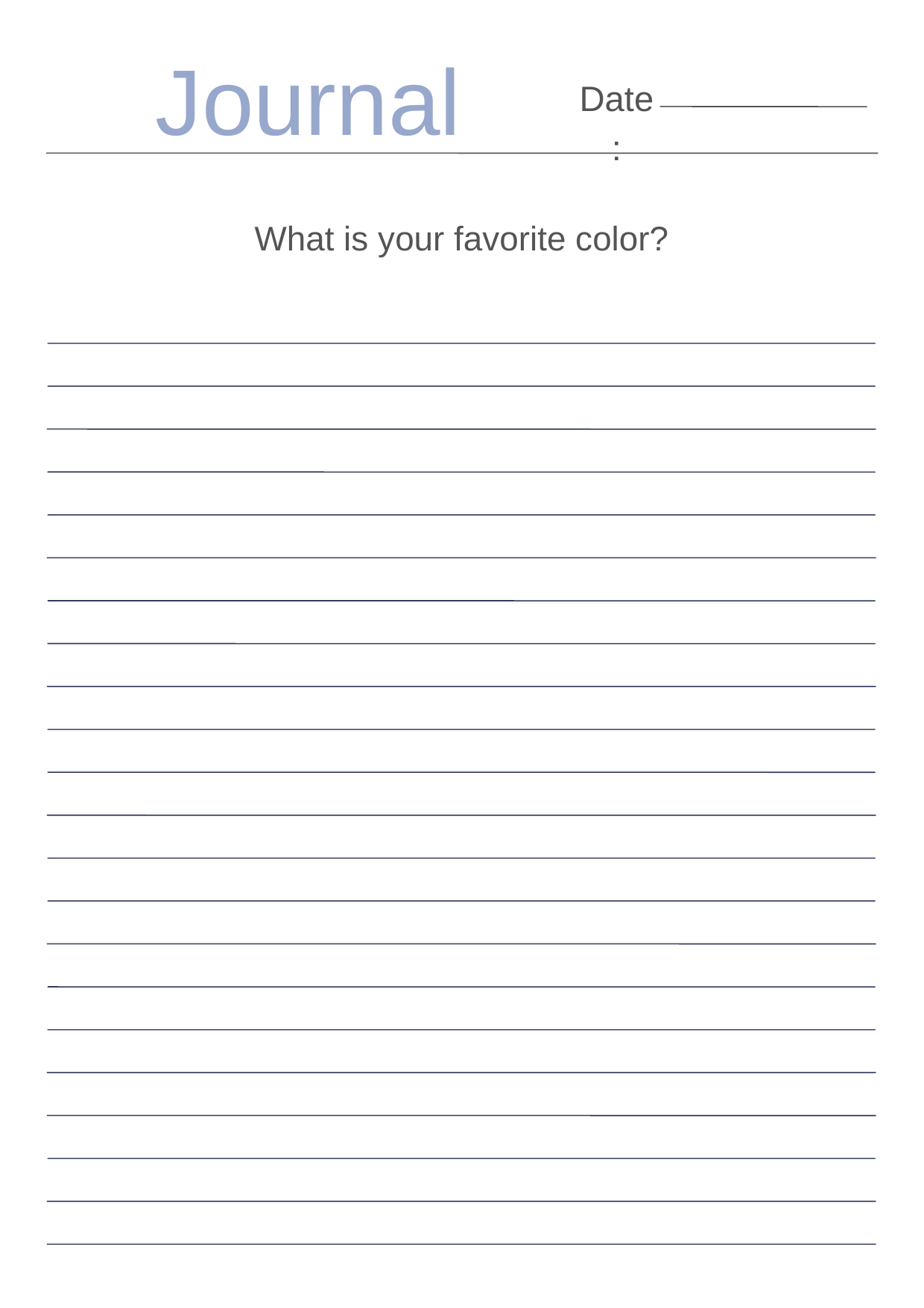

Journal
Date:

What is your favorite color?